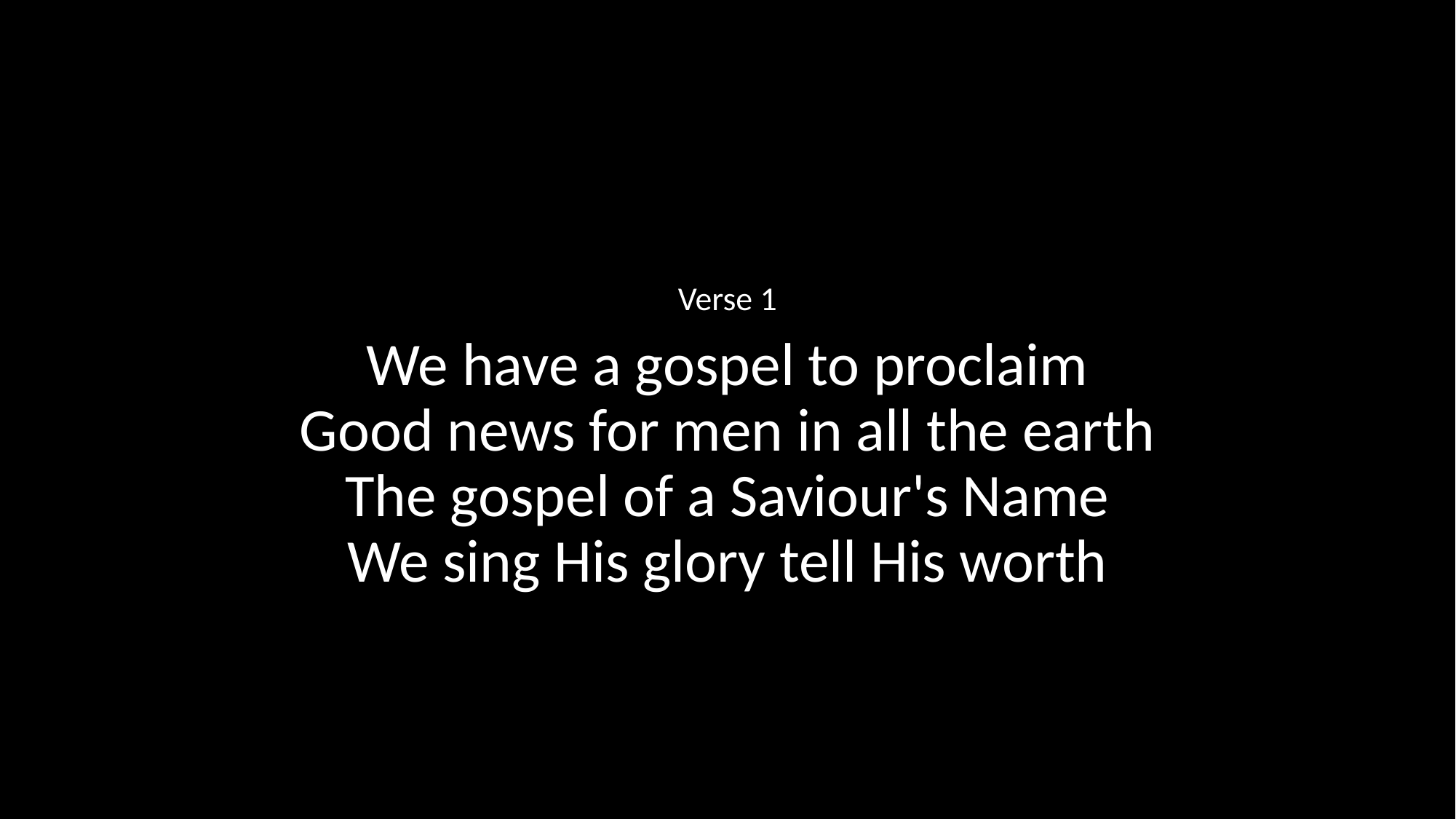

Verse 1
We have a gospel to proclaim
Good news for men in all the earth
The gospel of a Saviour's Name
We sing His glory tell His worth